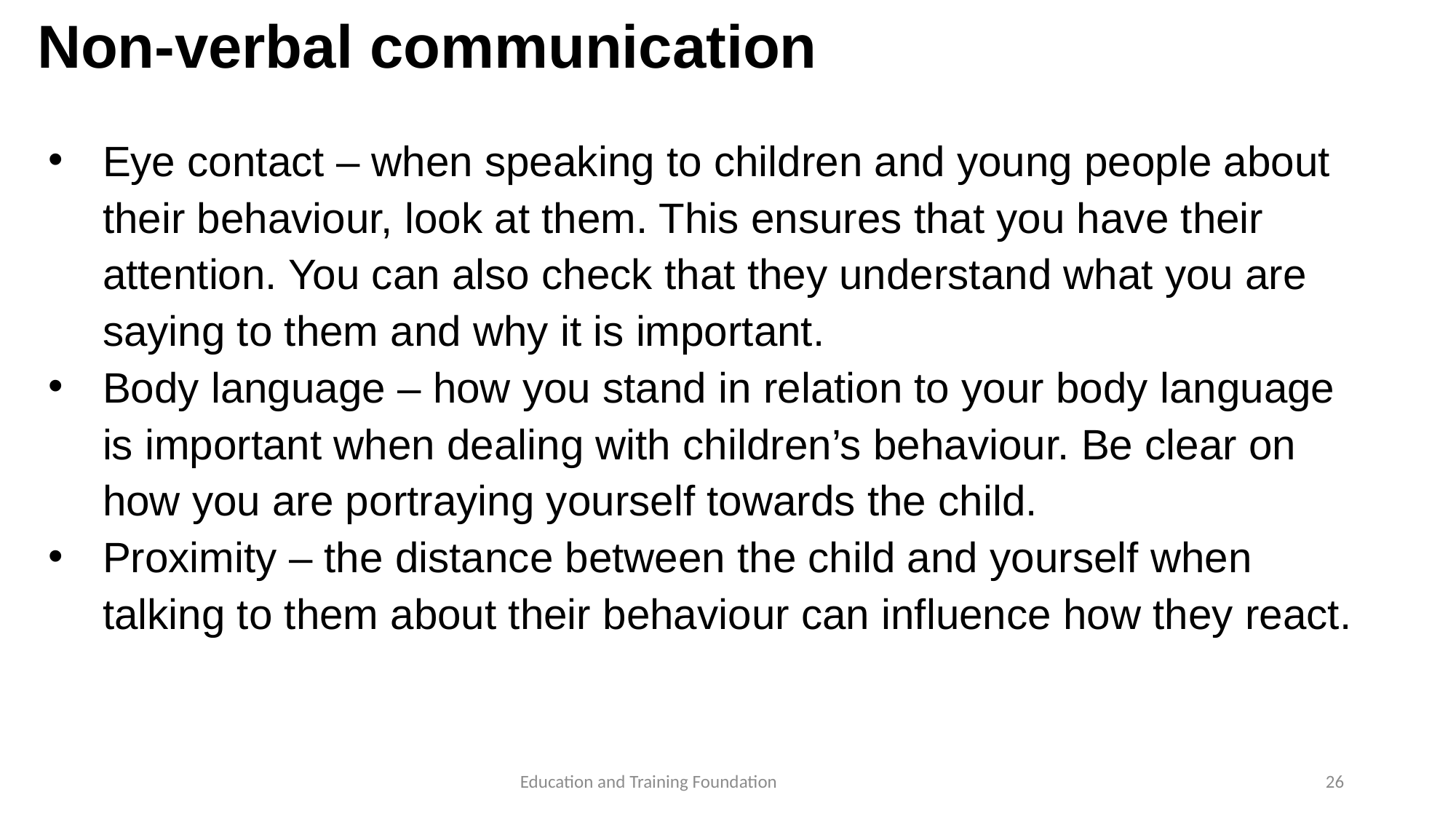

# Non-verbal communication
Eye contact – when speaking to children and young people about their behaviour, look at them. This ensures that you have their attention. You can also check that they understand what you are saying to them and why it is important.
Body language – how you stand in relation to your body language is important when dealing with children’s behaviour. Be clear on how you are portraying yourself towards the child.
Proximity – the distance between the child and yourself when talking to them about their behaviour can influence how they react.

26
Education and Training Foundation